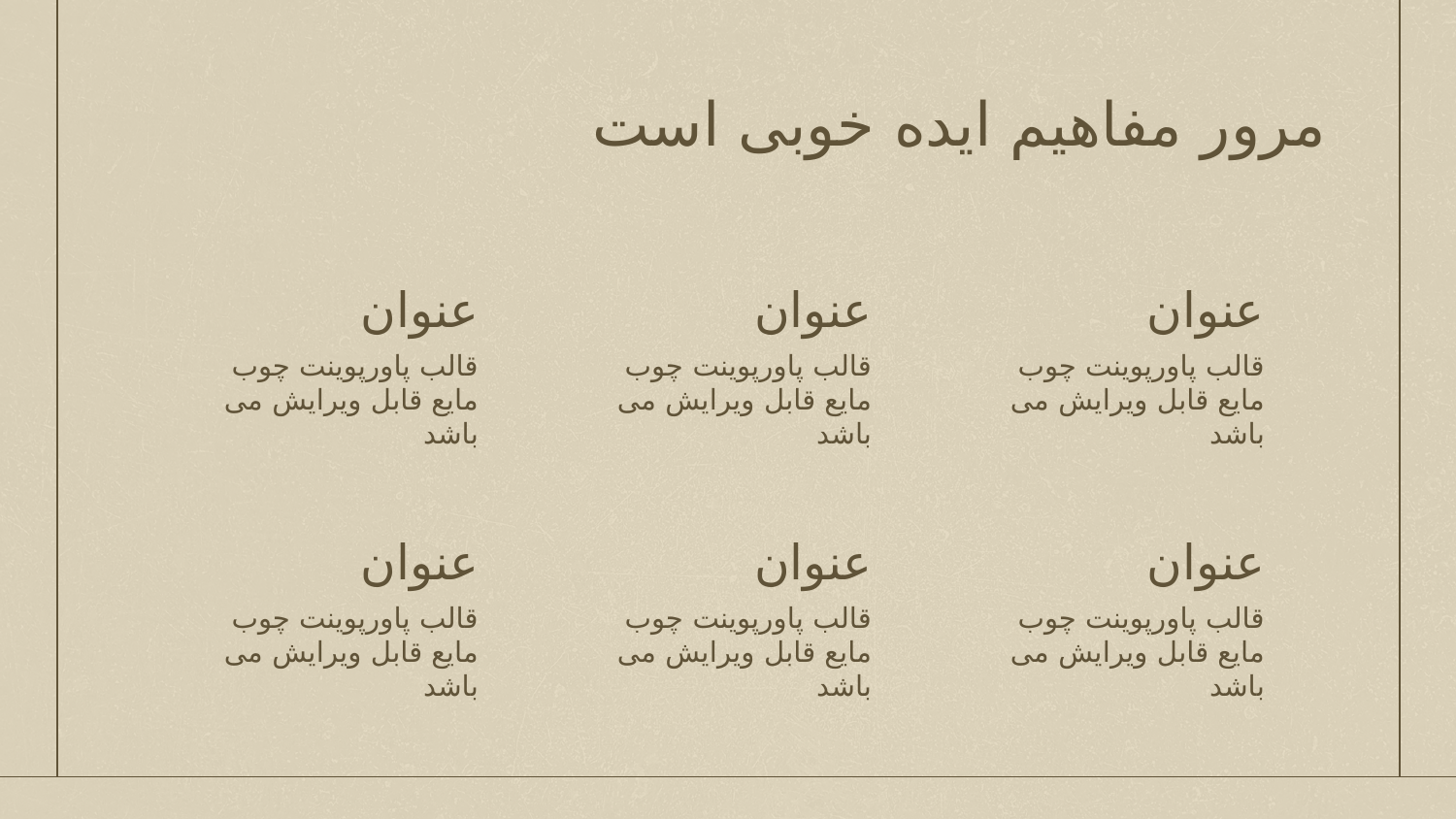

# مرور مفاهیم ایده خوبی است
عنوان
عنوان
عنوان
قالب پاورپوینت چوب مایع قابل ویرایش می باشد
قالب پاورپوینت چوب مایع قابل ویرایش می باشد
قالب پاورپوینت چوب مایع قابل ویرایش می باشد
عنوان
عنوان
عنوان
قالب پاورپوینت چوب مایع قابل ویرایش می باشد
قالب پاورپوینت چوب مایع قابل ویرایش می باشد
قالب پاورپوینت چوب مایع قابل ویرایش می باشد